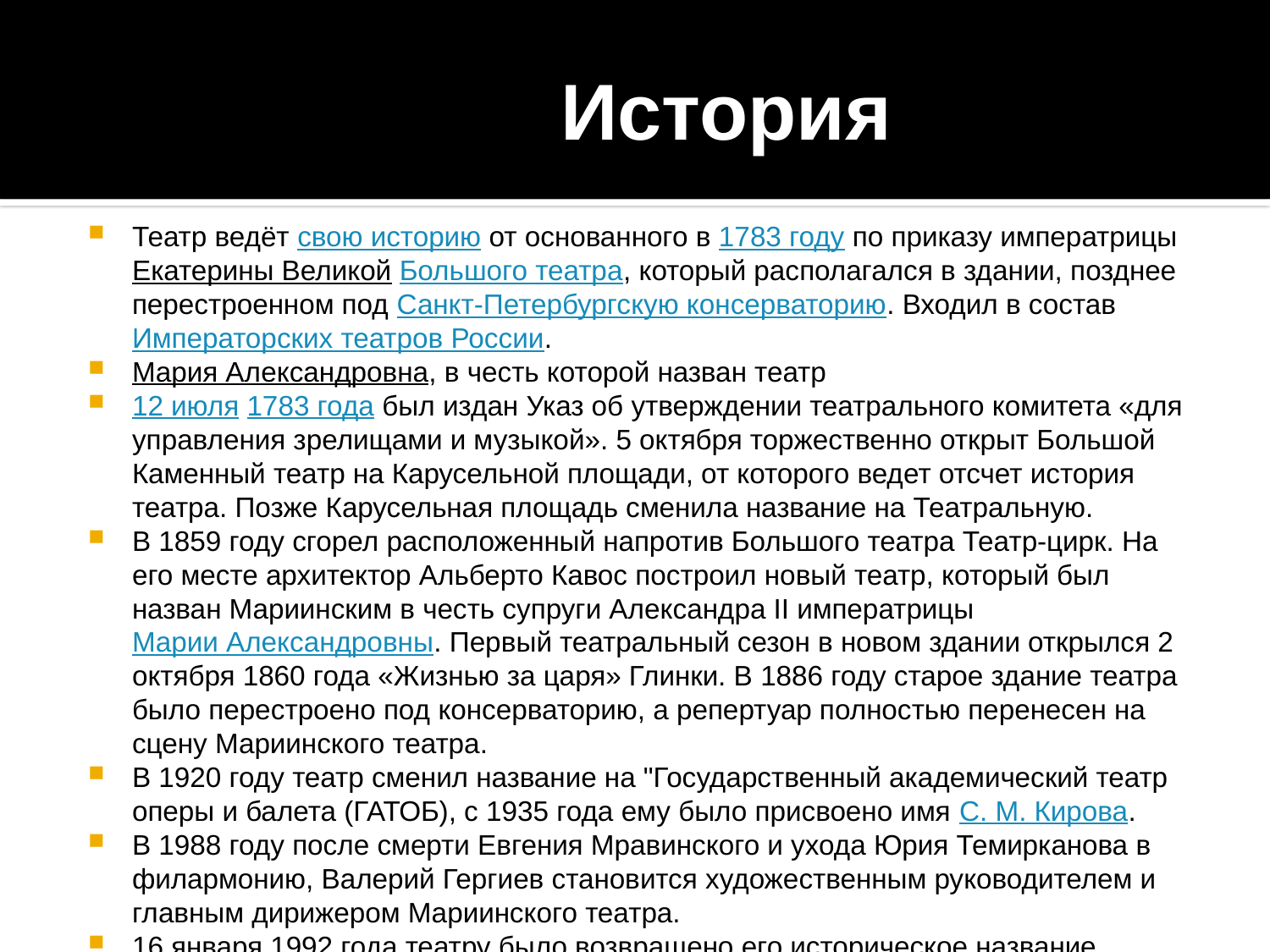

# История
Театр ведёт свою историю от основанного в 1783 году по приказу императрицы Екатерины Великой Большого театра, который располагался в здании, позднее перестроенном под Санкт-Петербургскую консерваторию. Входил в состав Императорских театров России.
Мария Александровна, в честь которой назван театр
12 июля 1783 года был издан Указ об утверждении театрального комитета «для управления зрелищами и музыкой». 5 октября торжественно открыт Большой Каменный театр на Карусельной площади, от которого ведет отсчет история театра. Позже Карусельная площадь сменила название на Театральную.
В 1859 году сгорел расположенный напротив Большого театра Театр-цирк. На его месте архитектор Альберто Кавос построил новый театр, который был назван Мариинским в честь супруги Александра II императрицы Марии Александровны. Первый театральный сезон в новом здании открылся 2 октября 1860 года «Жизнью за царя» Глинки. В 1886 году старое здание театра было перестроено под консерваторию, а репертуар полностью перенесен на сцену Мариинского театра.
В 1920 году театр сменил название на "Государственный академический театр оперы и балета (ГАТОБ), с 1935 года ему было присвоено имя С. М. Кирова.
В 1988 году после смерти Евгения Мравинского и ухода Юрия Темирканова в филармонию, Валерий Гергиев становится художественным руководителем и главным дирижером Мариинского театра.
16 января 1992 года театру было возвращено его историческое название.